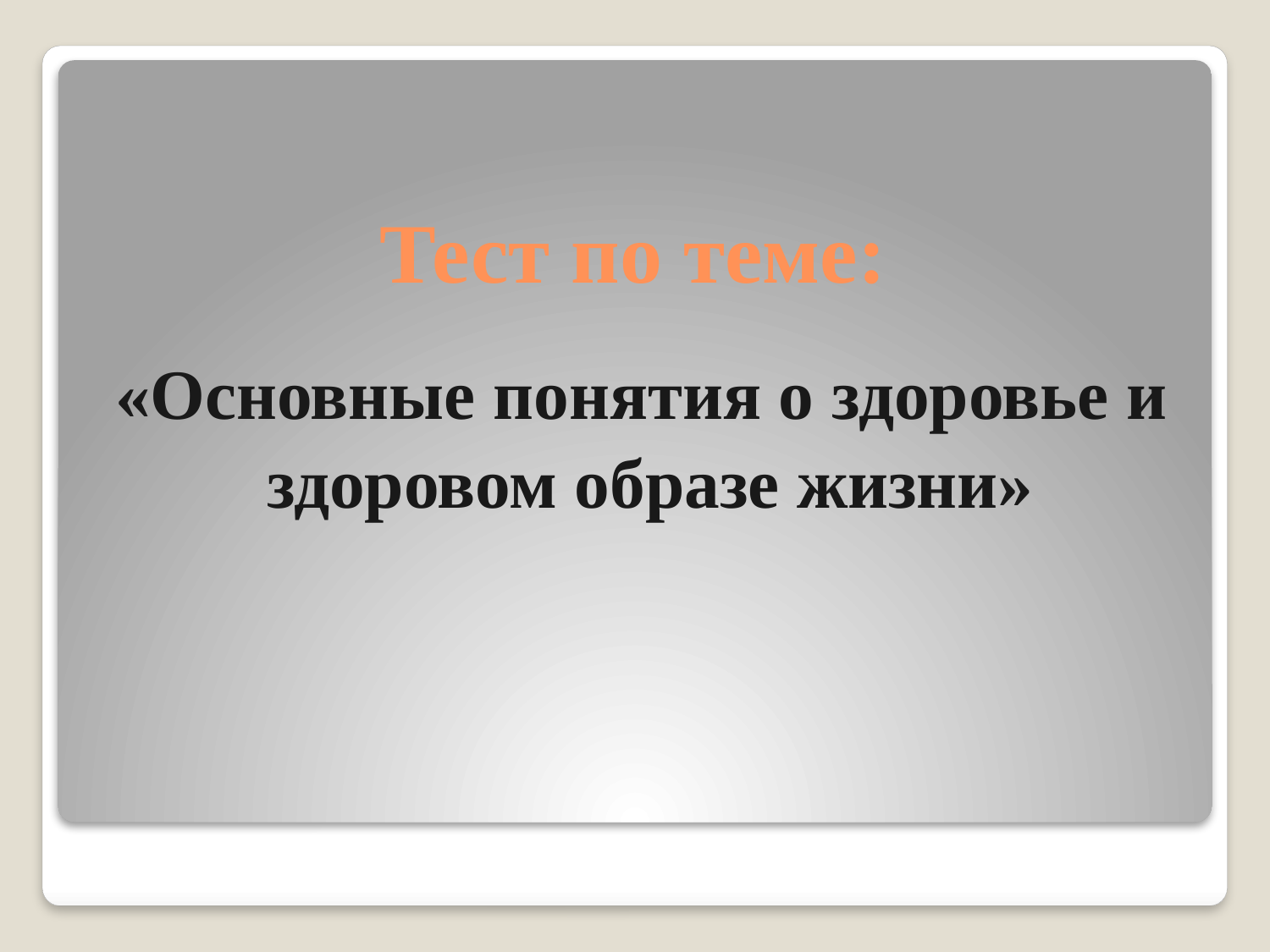

# Тест по теме:
«Основные понятия о здоровье и
 здоровом образе жизни»